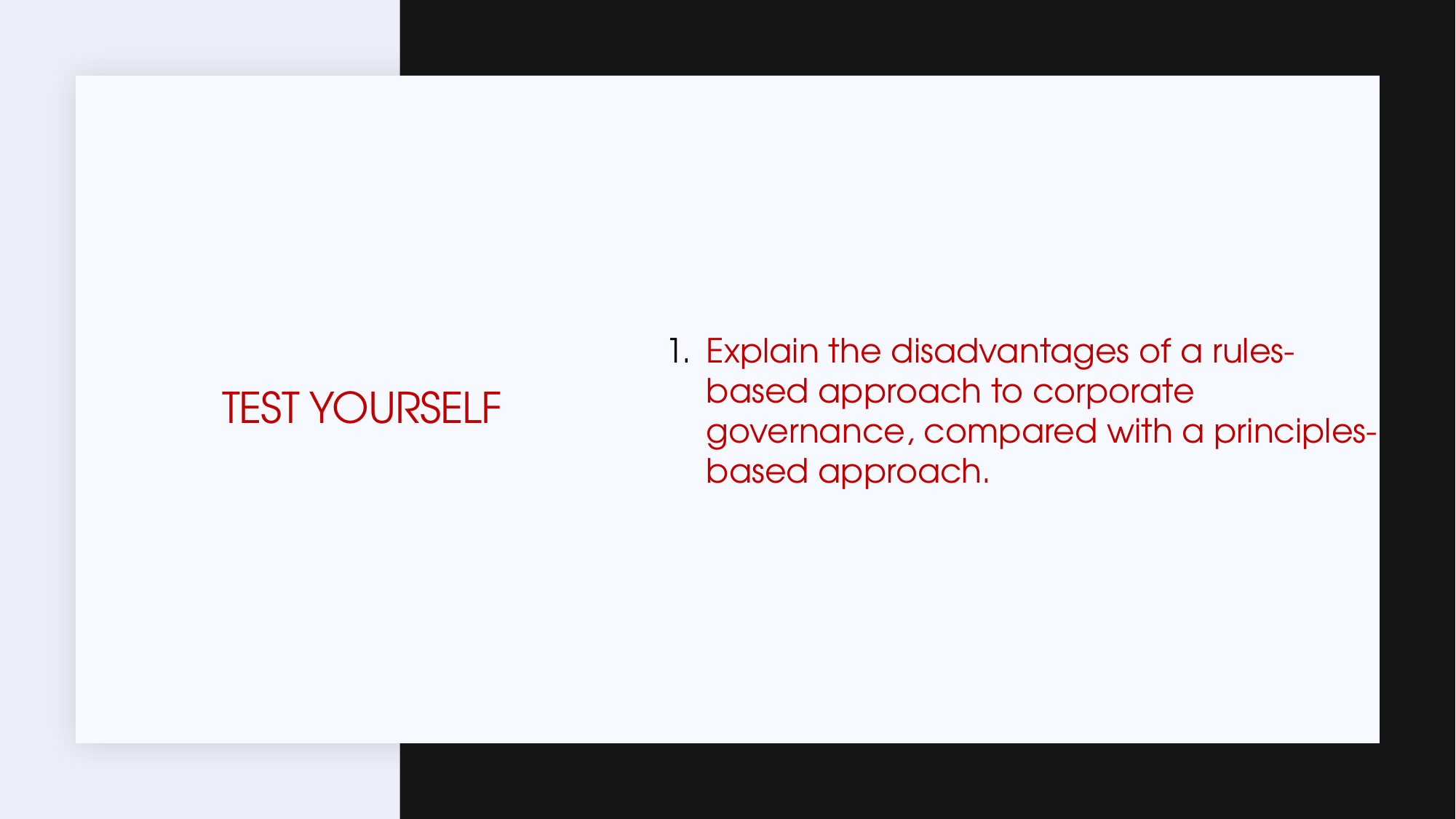

Explain the disadvantages of a rules-based approach to corporate governance, compared with a principles-based approach.
# Test yourself